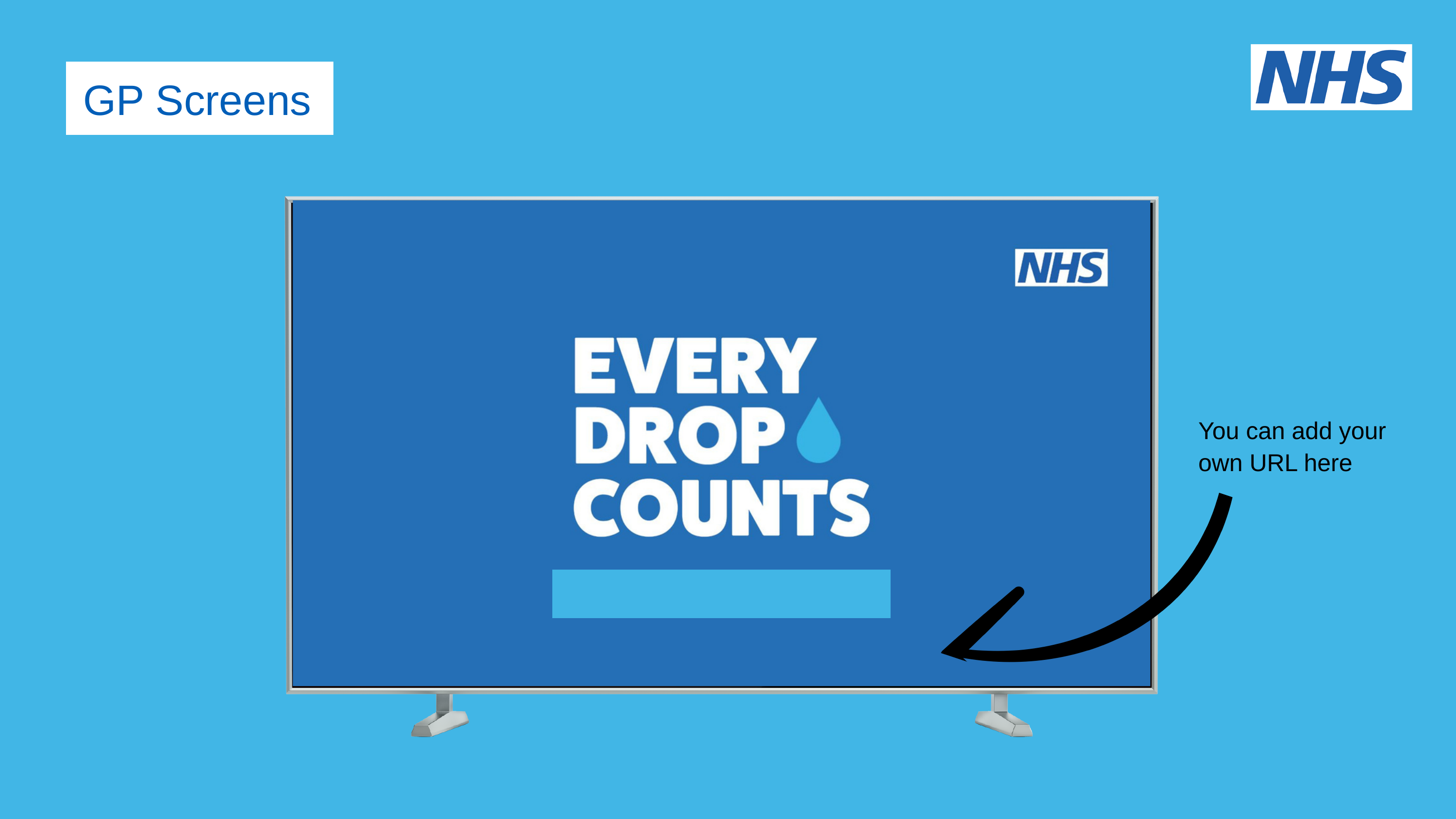

GP Screens

You can add your own URL here